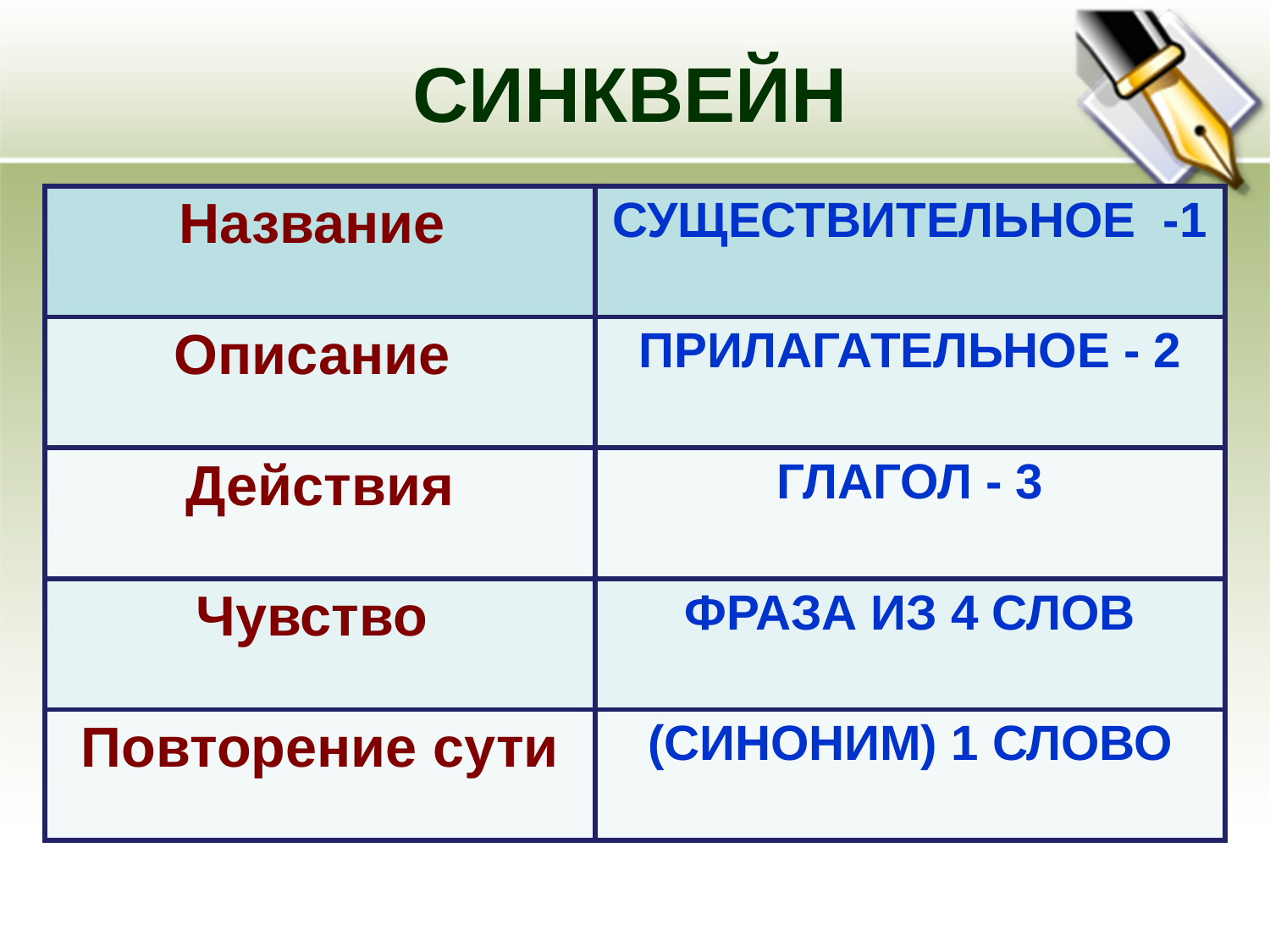

СИНКВЕЙН
| Название | существительное -1 |
| --- | --- |
| Описание | Прилагательное - 2 |
| Действия | Глагол - 3 |
| Чувство | Фраза из 4 слов |
| Повторение сути | (синоним) 1 слово |